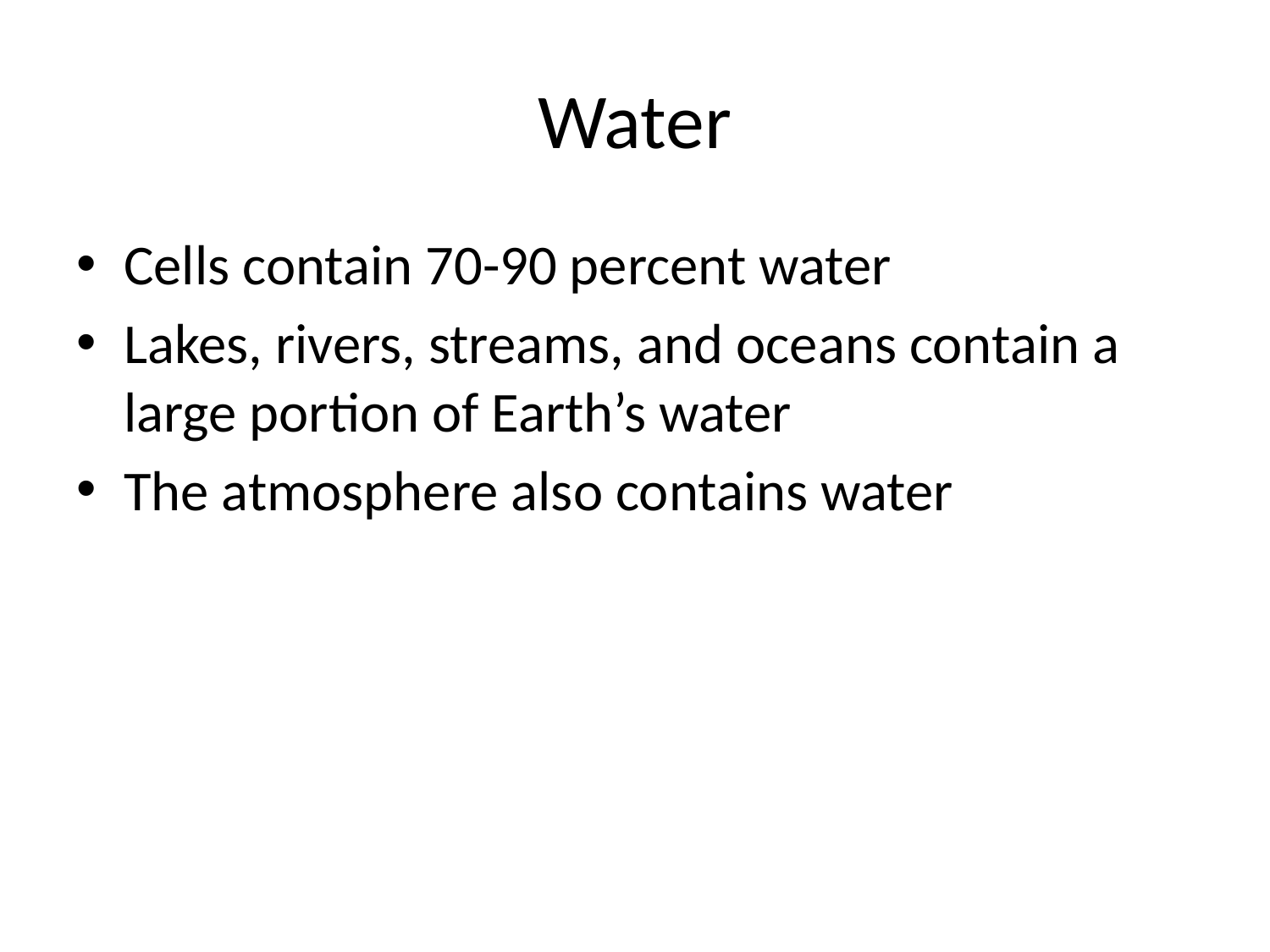

# Water
Cells contain 70-90 percent water
Lakes, rivers, streams, and oceans contain a large portion of Earth’s water
The atmosphere also contains water